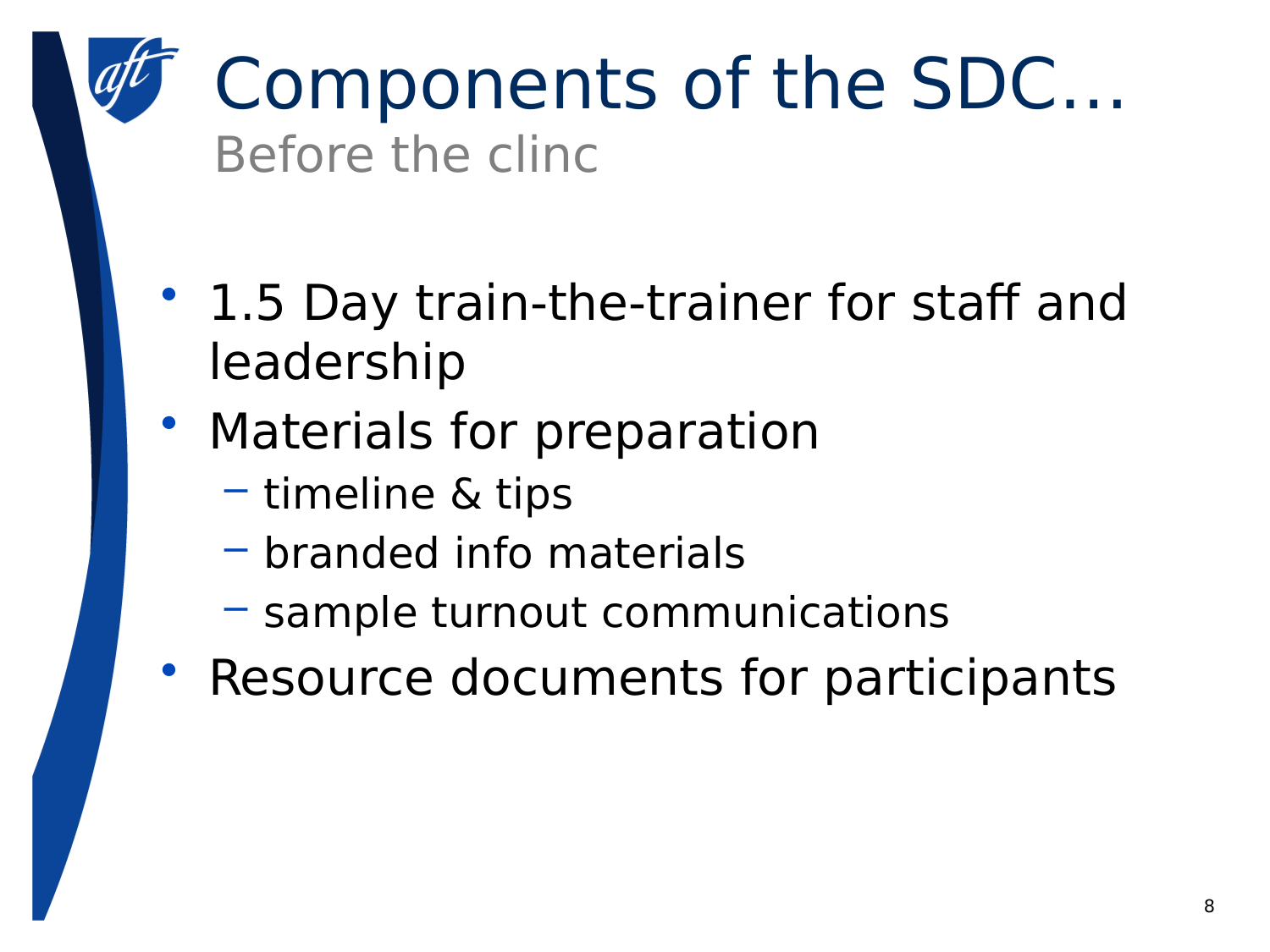

# Components of the SDC… Before the clinc
1.5 Day train-the-trainer for staff and leadership
Materials for preparation
timeline & tips
branded info materials
sample turnout communications
Resource documents for participants

8